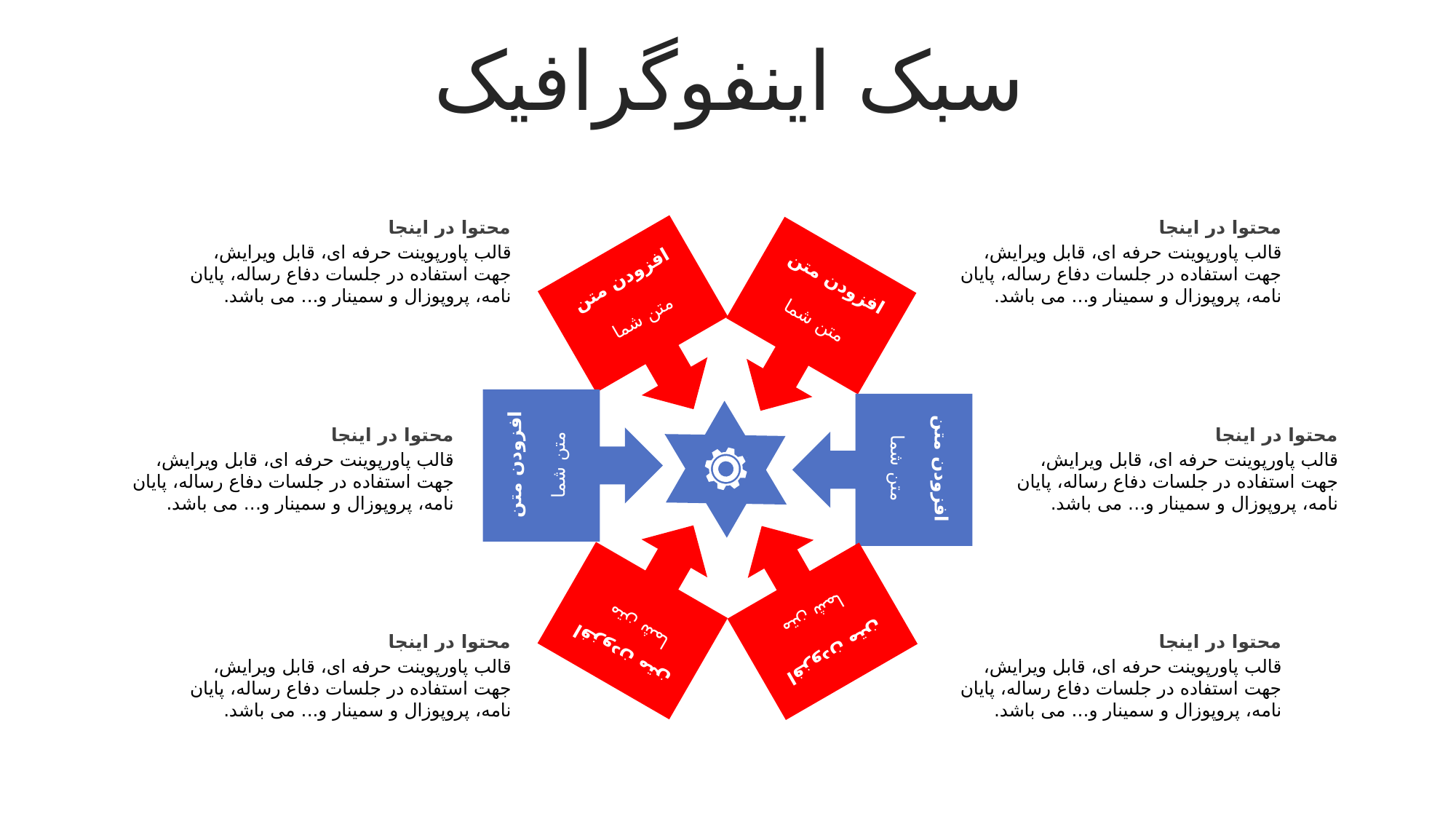

سبک اینفوگرافیک
محتوا در اینجا
قالب پاورپوینت حرفه ای، قابل ویرایش، جهت استفاده در جلسات دفاع رساله، پایان نامه، پروپوزال و سمینار و... می باشد.
محتوا در اینجا
قالب پاورپوینت حرفه ای، قابل ویرایش، جهت استفاده در جلسات دفاع رساله، پایان نامه، پروپوزال و سمینار و... می باشد.

افزودن متن
متن شما
افزودن متن
متن شما
محتوا در اینجا
قالب پاورپوینت حرفه ای، قابل ویرایش، جهت استفاده در جلسات دفاع رساله، پایان نامه، پروپوزال و سمینار و... می باشد.
محتوا در اینجا
قالب پاورپوینت حرفه ای، قابل ویرایش، جهت استفاده در جلسات دفاع رساله، پایان نامه، پروپوزال و سمینار و... می باشد.
افزودن متن
متن شما
افزودن متن
متن شما

افزودن متن
متن شما

افزودن متن
متن شما
محتوا در اینجا
قالب پاورپوینت حرفه ای، قابل ویرایش، جهت استفاده در جلسات دفاع رساله، پایان نامه، پروپوزال و سمینار و... می باشد.
محتوا در اینجا
قالب پاورپوینت حرفه ای، قابل ویرایش، جهت استفاده در جلسات دفاع رساله، پایان نامه، پروپوزال و سمینار و... می باشد.